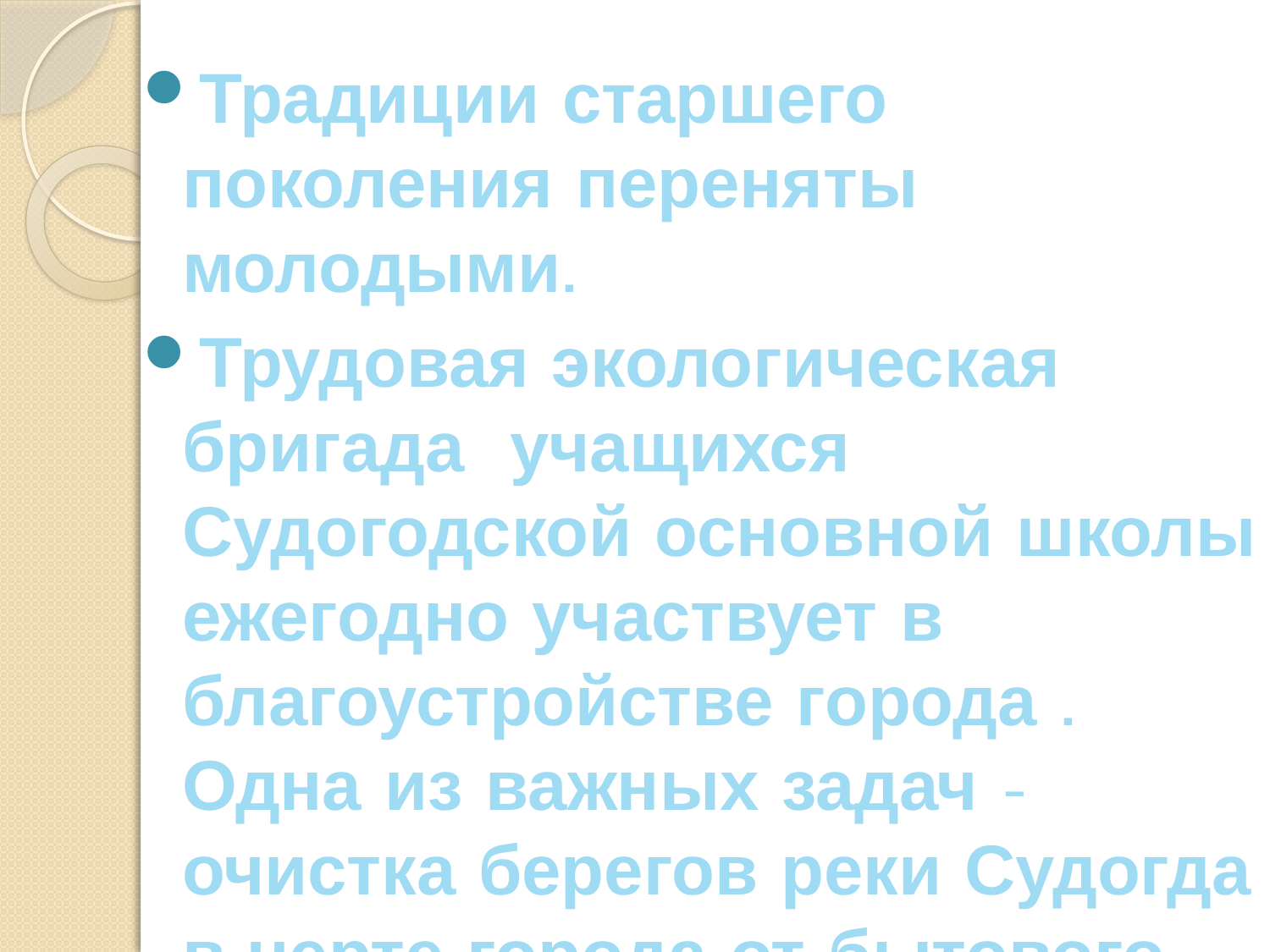

Традиции старшего поколения переняты молодыми.
Трудовая экологическая бригада  учащихся Судогодской основной школы ежегодно участвует в благоустройстве города .  Одна из важных задач - очистка берегов реки Судогда в черте города от бытового мусора.